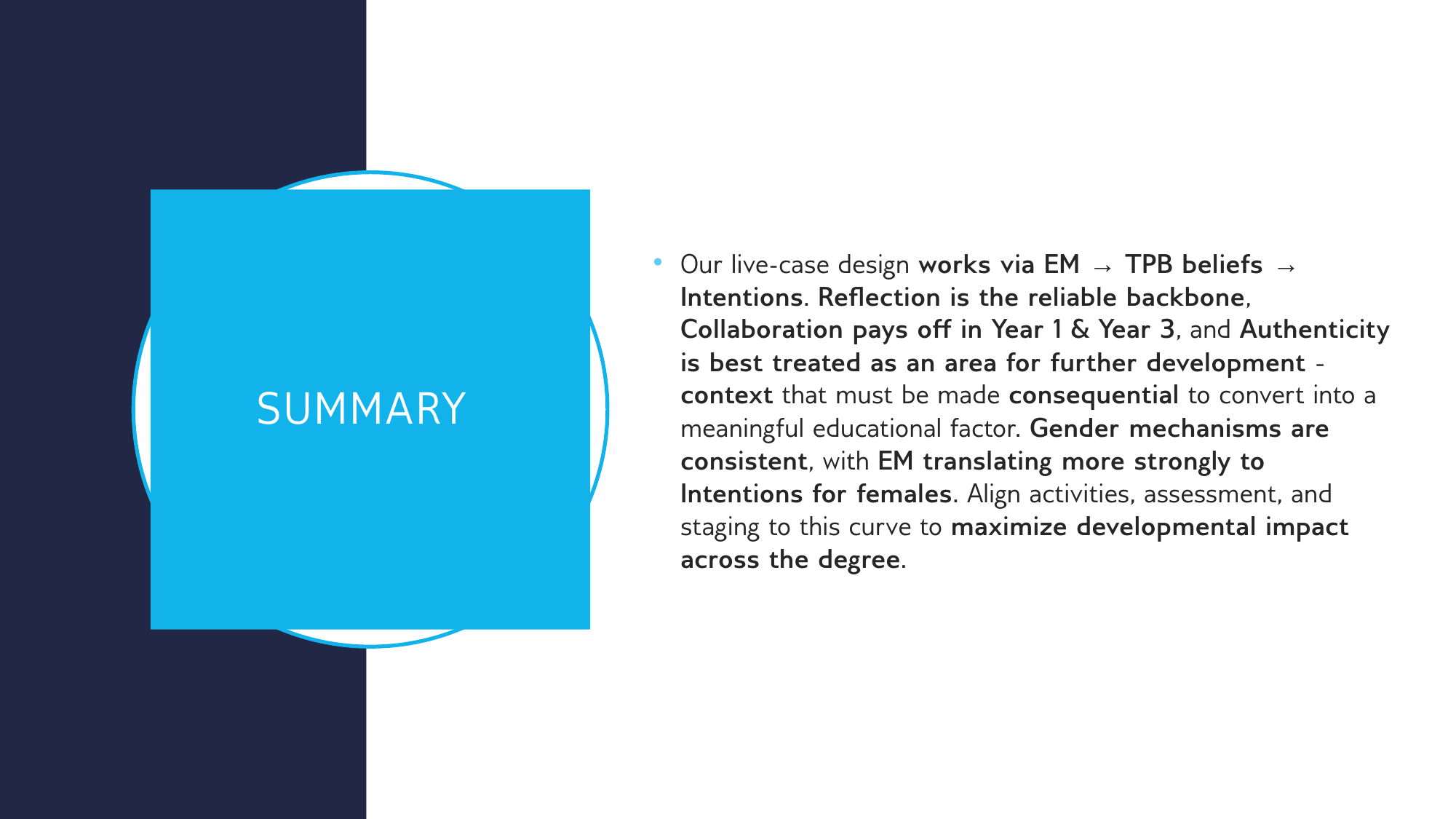

Our live-case design works via EM → TPB beliefs → Intentions. Reflection is the reliable backbone, Collaboration pays off in Year 1 & Year 3, and Authenticity is best treated as an area for further development -  context that must be made consequential to convert into a meaningful educational factor. Gender mechanisms are consistent, with EM translating more strongly to Intentions for females. Align activities, assessment, and staging to this curve to maximize developmental impact across the degree.

# Summary